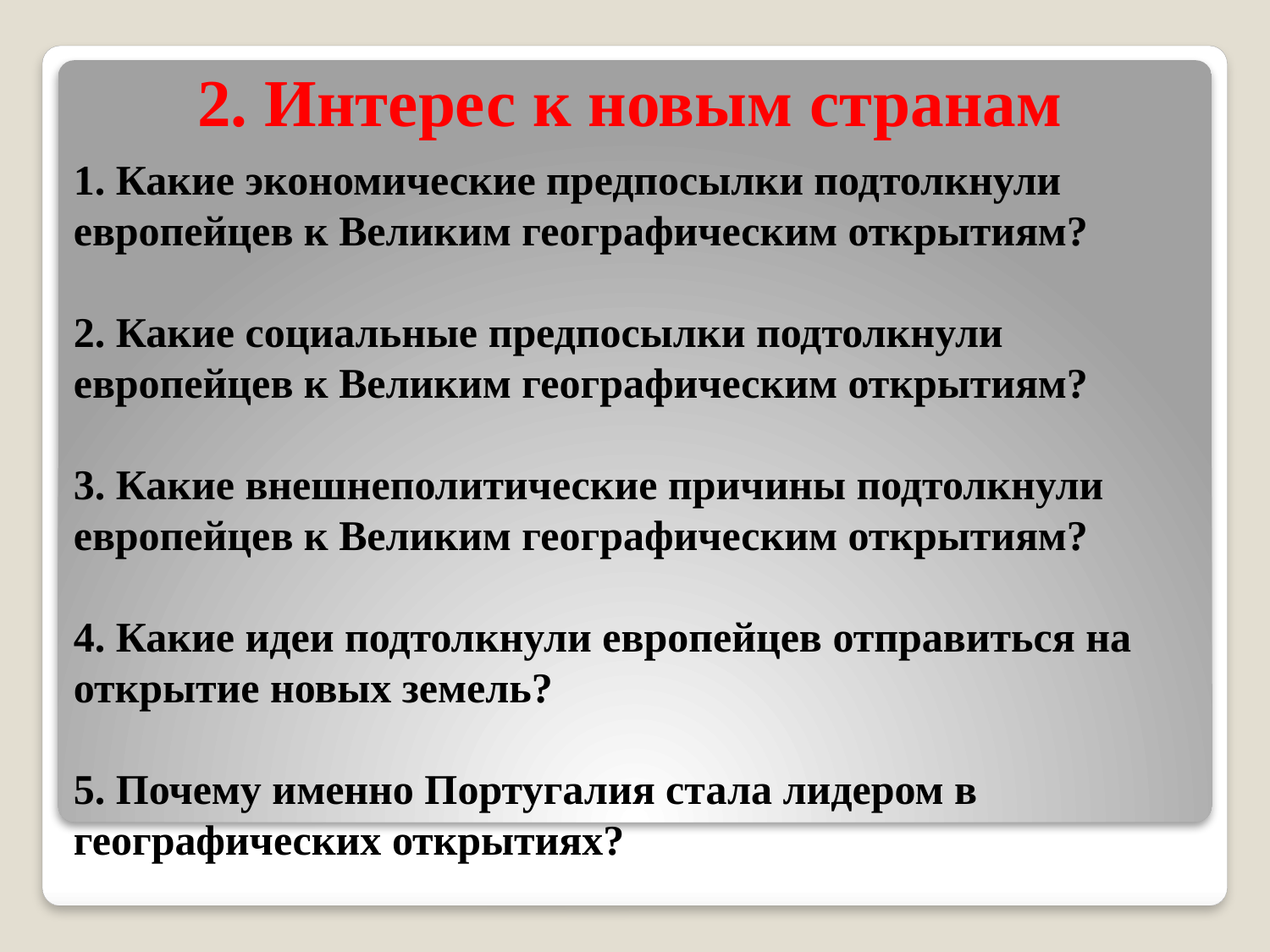

# 2. Интерес к новым странам
1. Какие экономические предпосылки подтолкнули европейцев к Великим географическим открытиям?

2. Какие социальные предпосылки подтолкнули европейцев к Великим географическим открытиям?

3. Какие внешнеполитические причины подтолкнули европейцев к Великим географическим открытиям?

4. Какие идеи подтолкнули европейцев отправиться на открытие новых земель?

5. Почему именно Португалия стала лидером в географических открытиях?